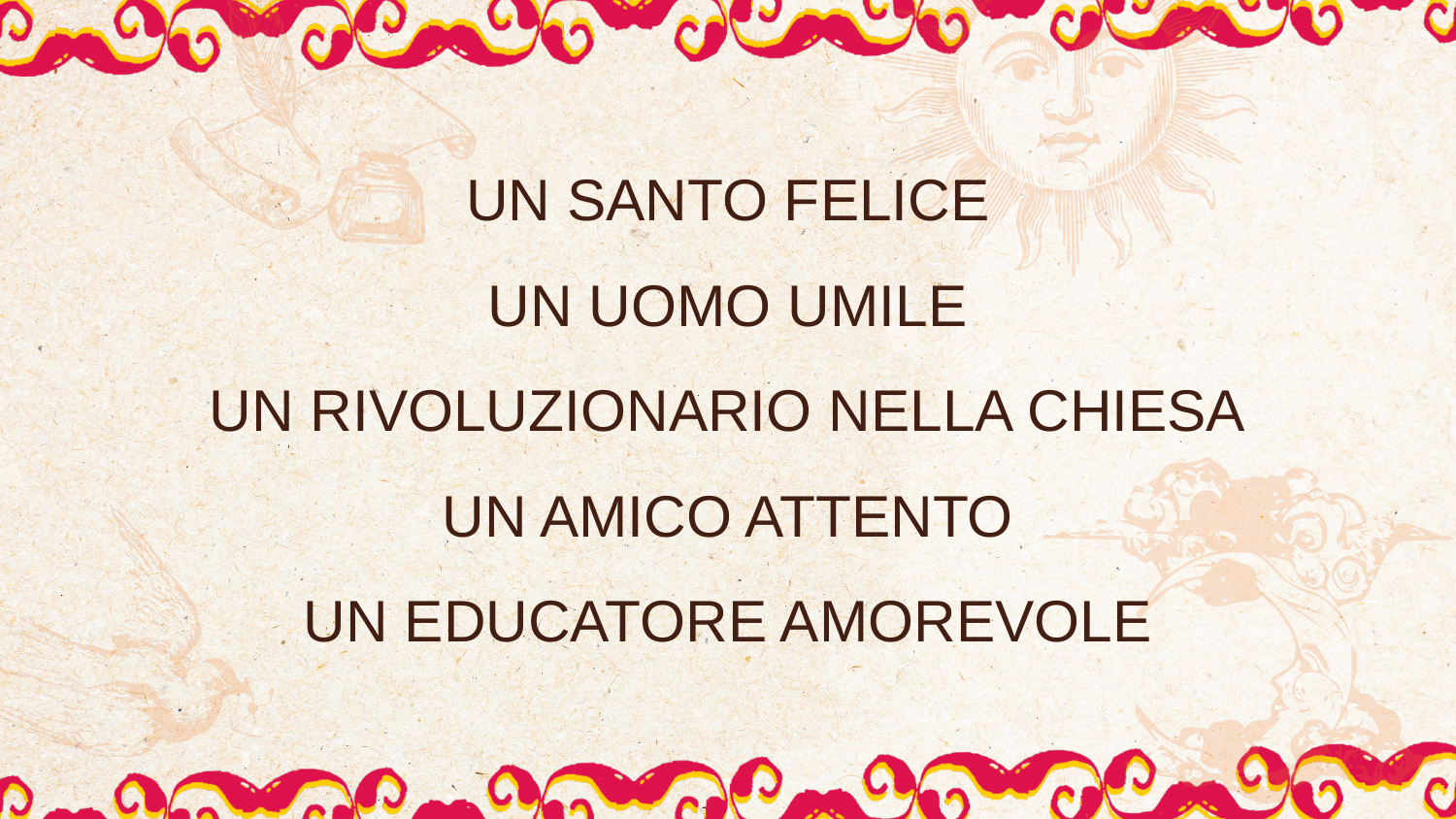

UN SANTO FELICE
UN UOMO UMILE
UN RIVOLUZIONARIO NELLA CHIESA
UN AMICO ATTENTO
UN EDUCATORE AMOREVOLE